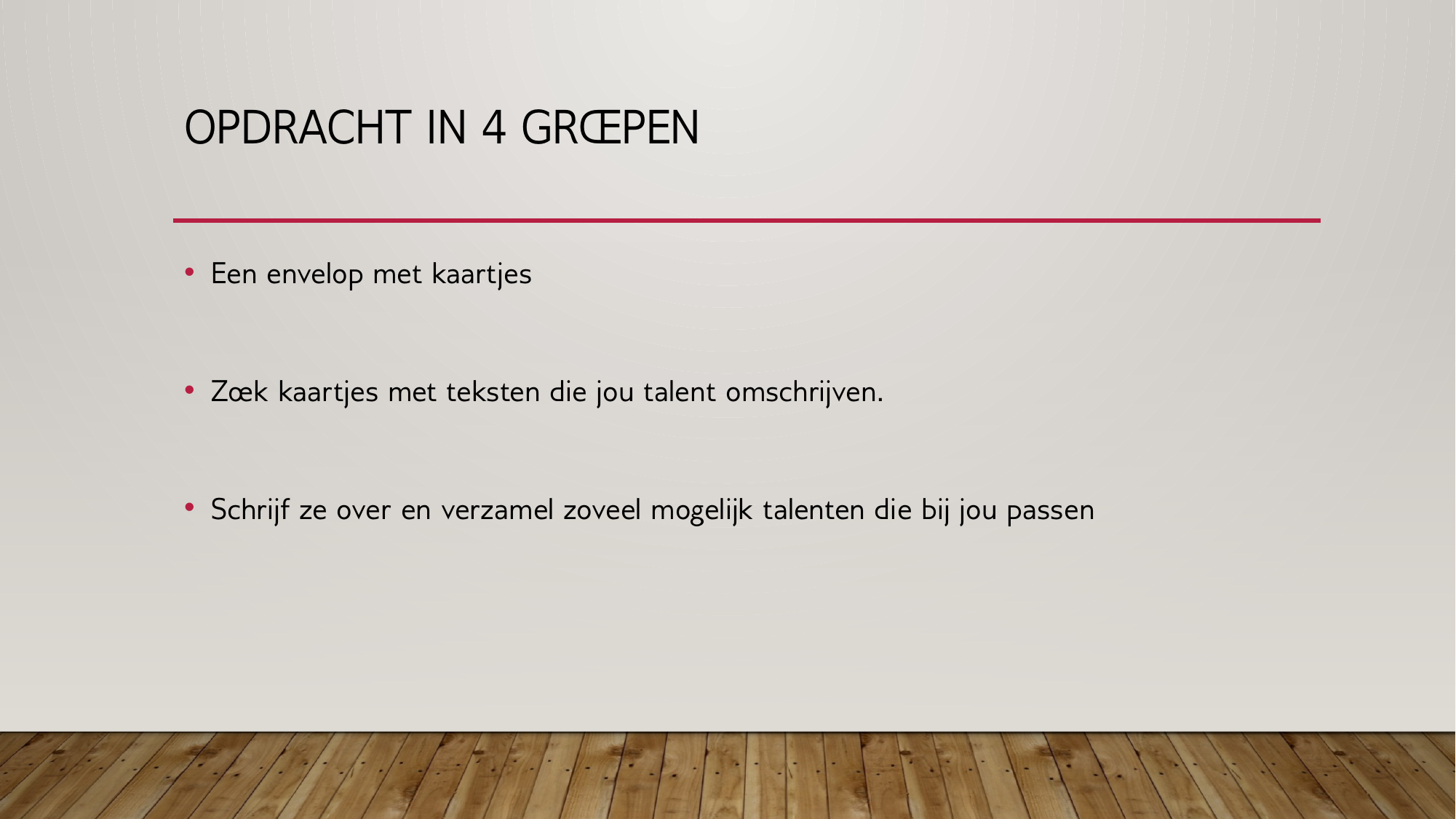

# Opdracht in 4 groepen
Een envelop met kaartjes

Zoek kaartjes met teksten die jou talent omschrijven.

Schrijf ze over en verzamel zoveel mogelijk talenten die bij jou passen